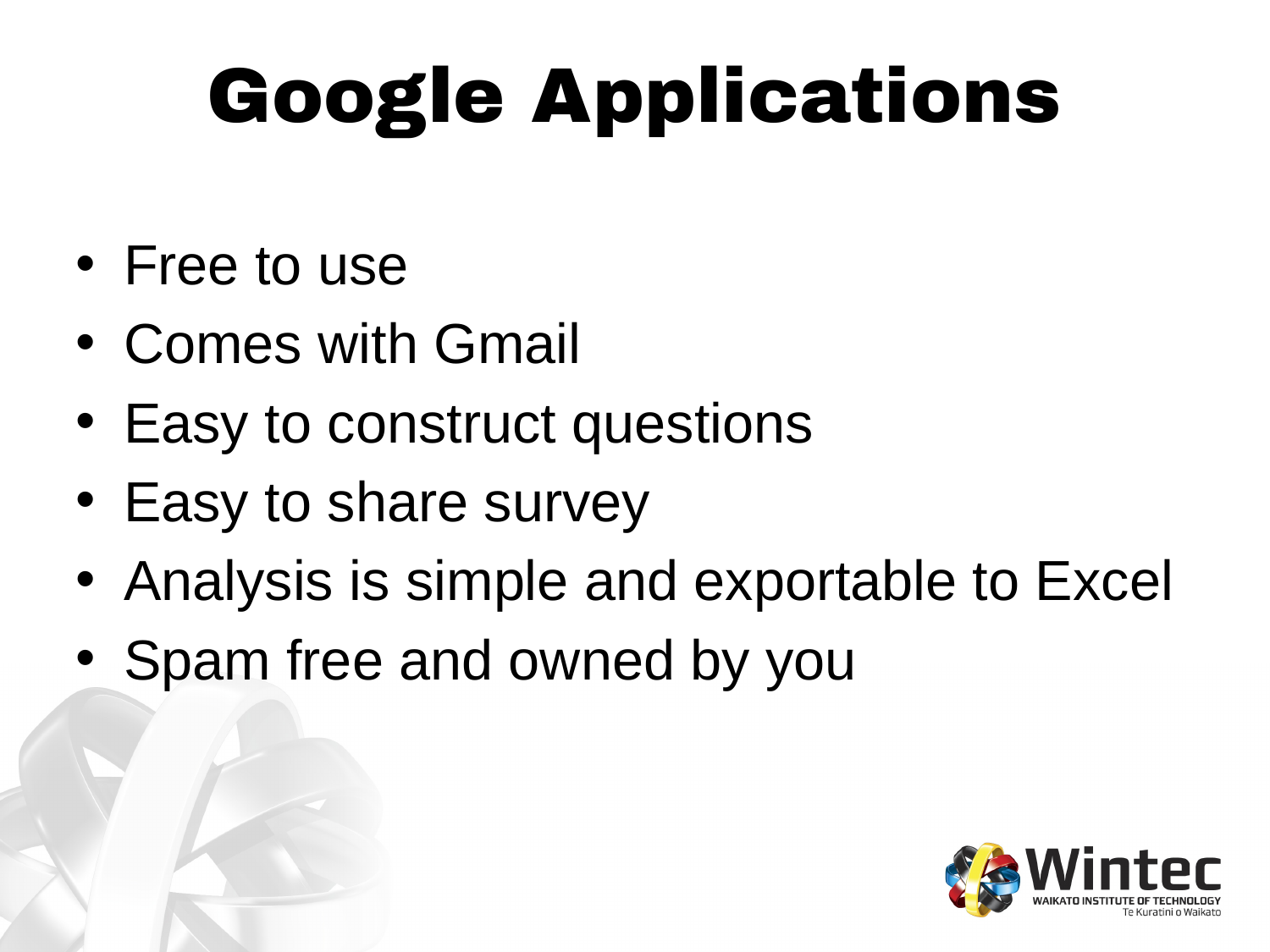

# Google Applications
Free to use
Comes with Gmail
Easy to construct questions
Easy to share survey
Analysis is simple and exportable to Excel
Spam free and owned by you